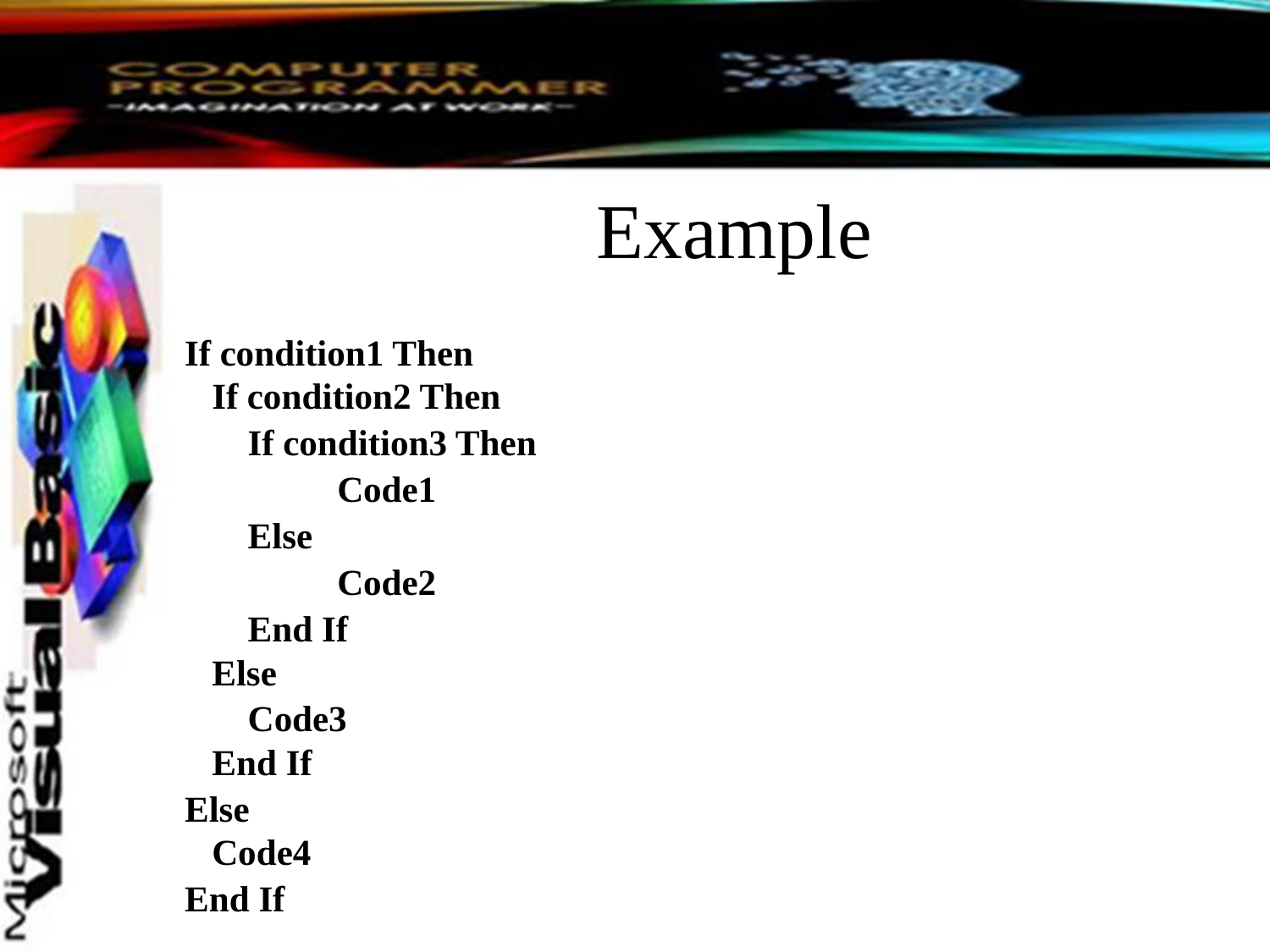

# Example
If condition1 Then
If condition2 Then
If condition3 Then
Code1
Else
Code2
End If
Else
Code3
End If
Else
Code4
End If